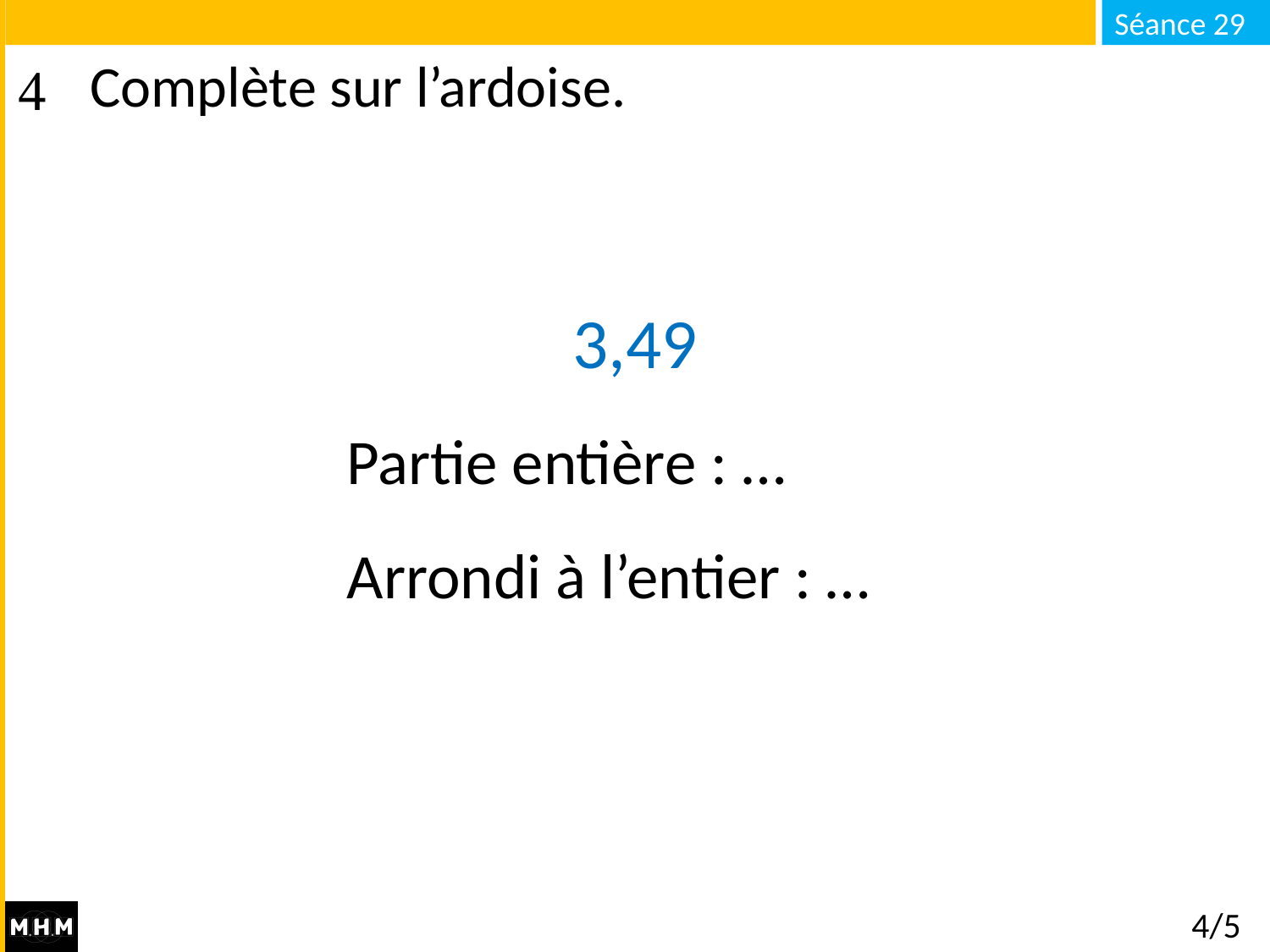

# Complète sur l’ardoise.
3,49
Partie entière : …
Arrondi à l’entier : …
4/5